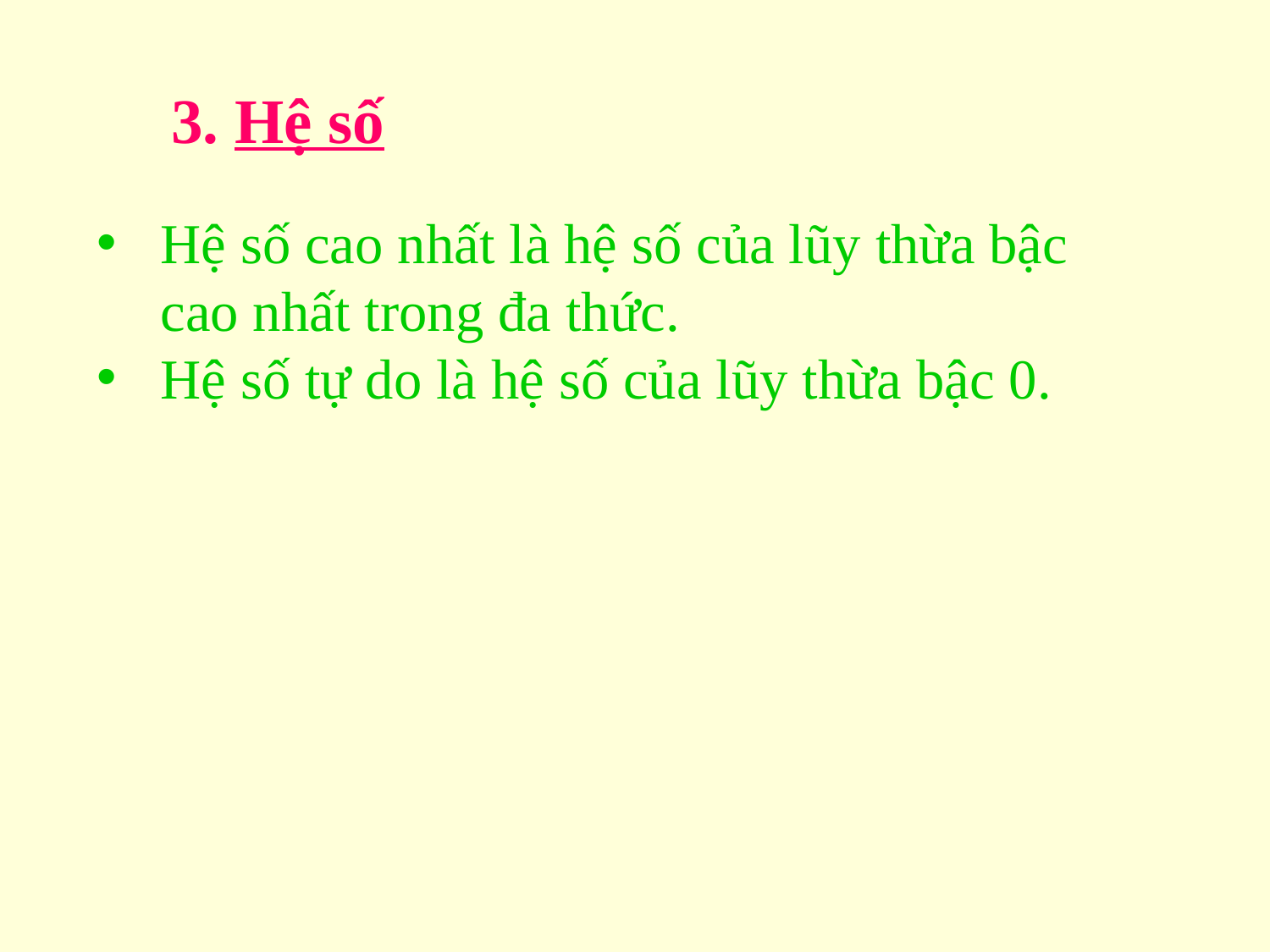

3. Hệ số
Hệ số cao nhất là hệ số của lũy thừa bậc cao nhất trong đa thức.
Hệ số tự do là hệ số của lũy thừa bậc 0.